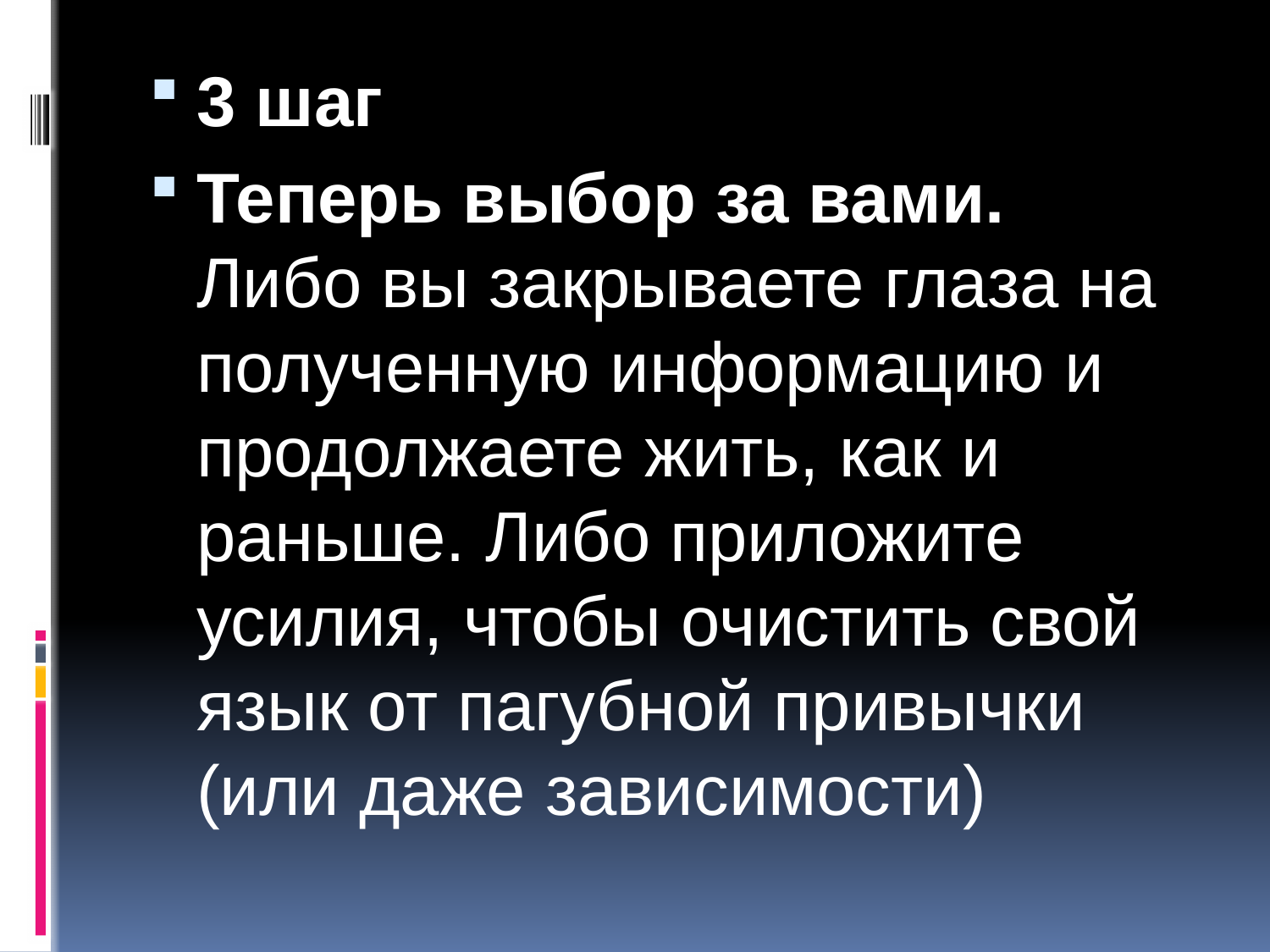

3 шаг
Теперь выбор за вами.
Либо вы закрываете глаза на полученную информацию и продолжаете жить, как и раньше. Либо приложите усилия, чтобы очистить свой язык от пагубной привычки (или даже зависимости)

#